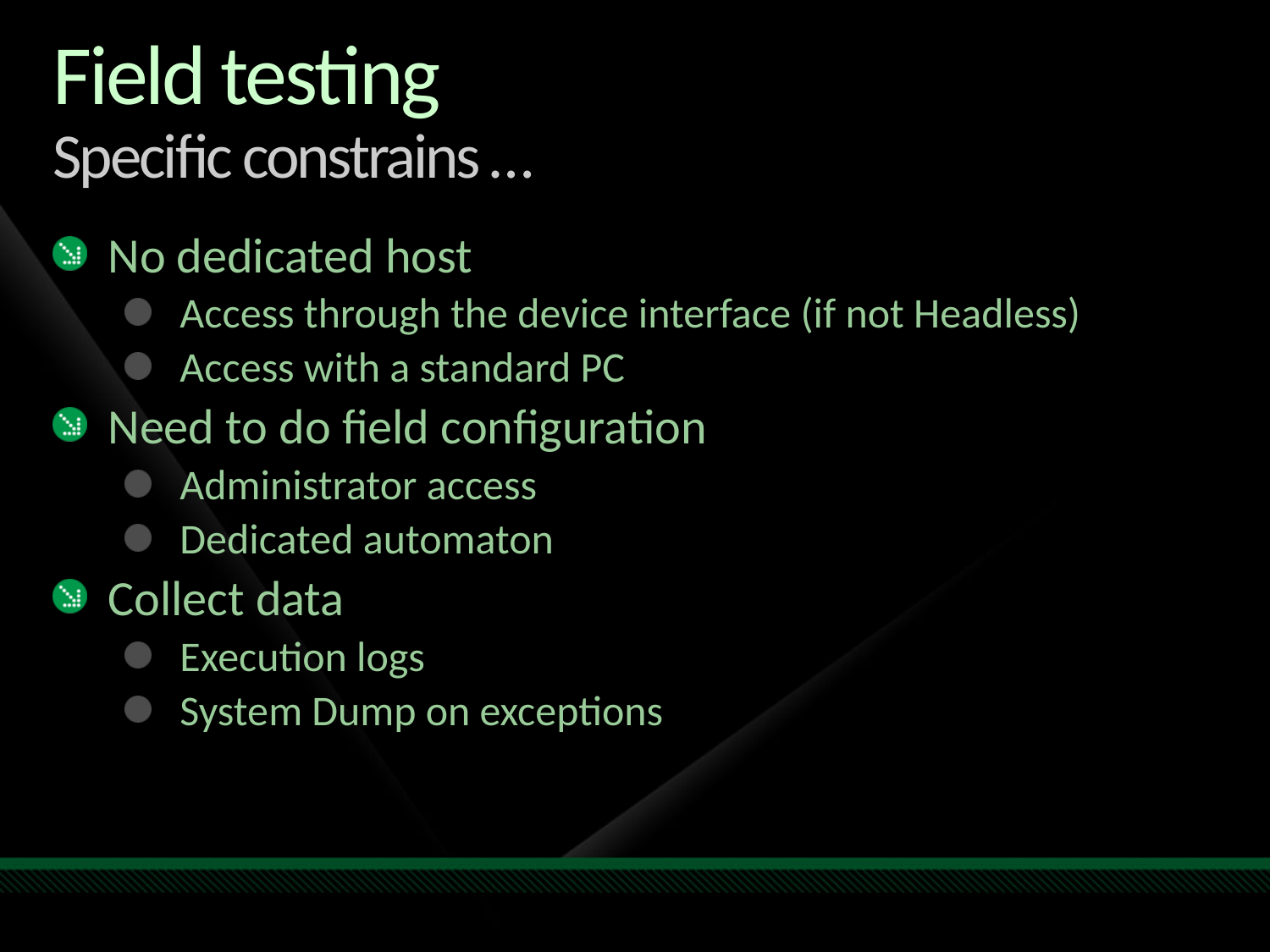

# Field testing Specific constrains …
No dedicated host
Access through the device interface (if not Headless)
Access with a standard PC
Need to do field configuration
Administrator access
Dedicated automaton
Collect data
Execution logs
System Dump on exceptions